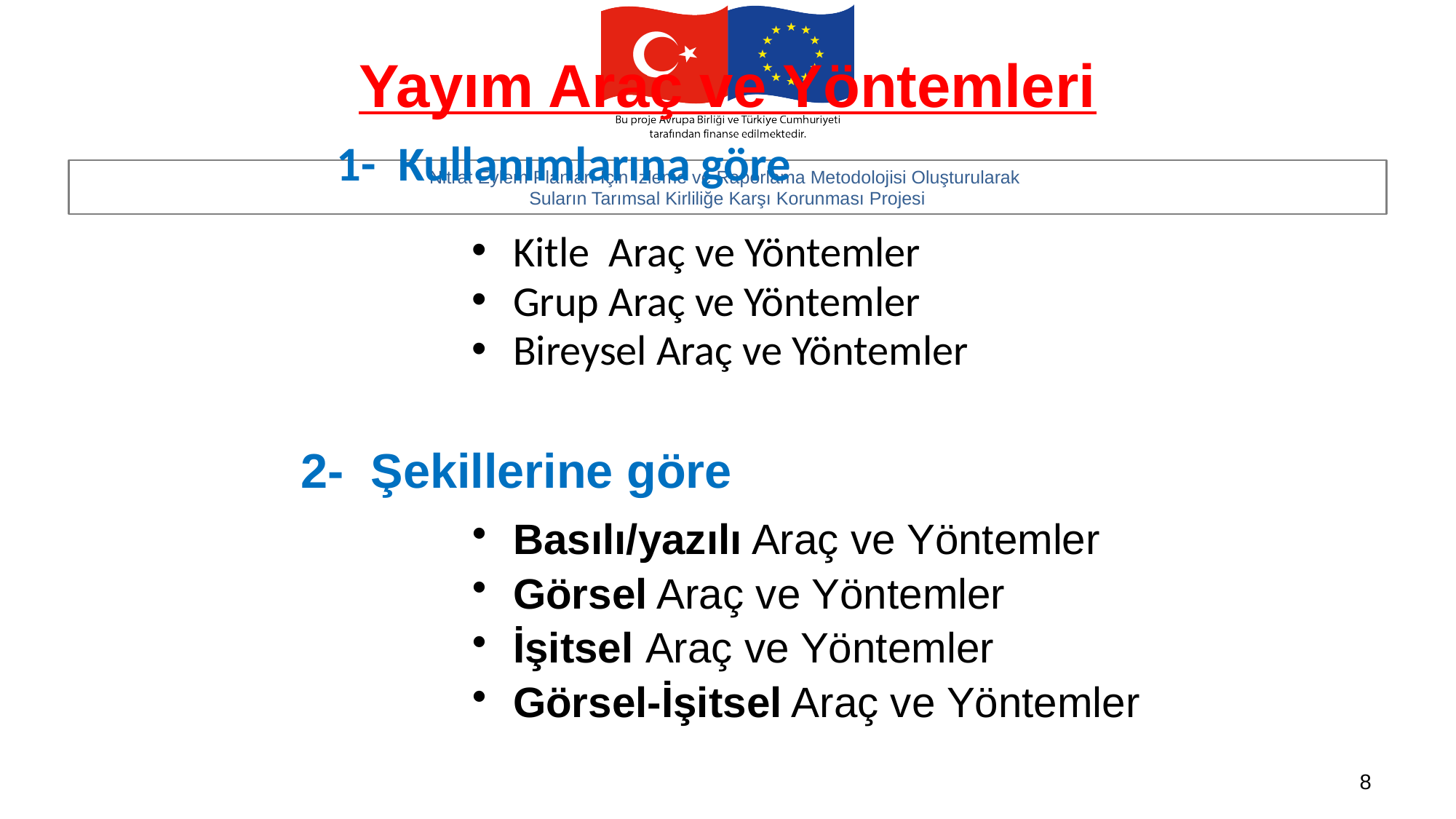

Yayım Araç ve Yöntemleri
# 1-  Kullanımlarına göre
Kitle  Araç ve Yöntemler
Grup Araç ve Yöntemler
Bireysel Araç ve Yöntemler
2-  Şekillerine göre
Basılı/yazılı Araç ve Yöntemler
Görsel Araç ve Yöntemler
İşitsel Araç ve Yöntemler
Görsel-İşitsel Araç ve Yöntemler
8